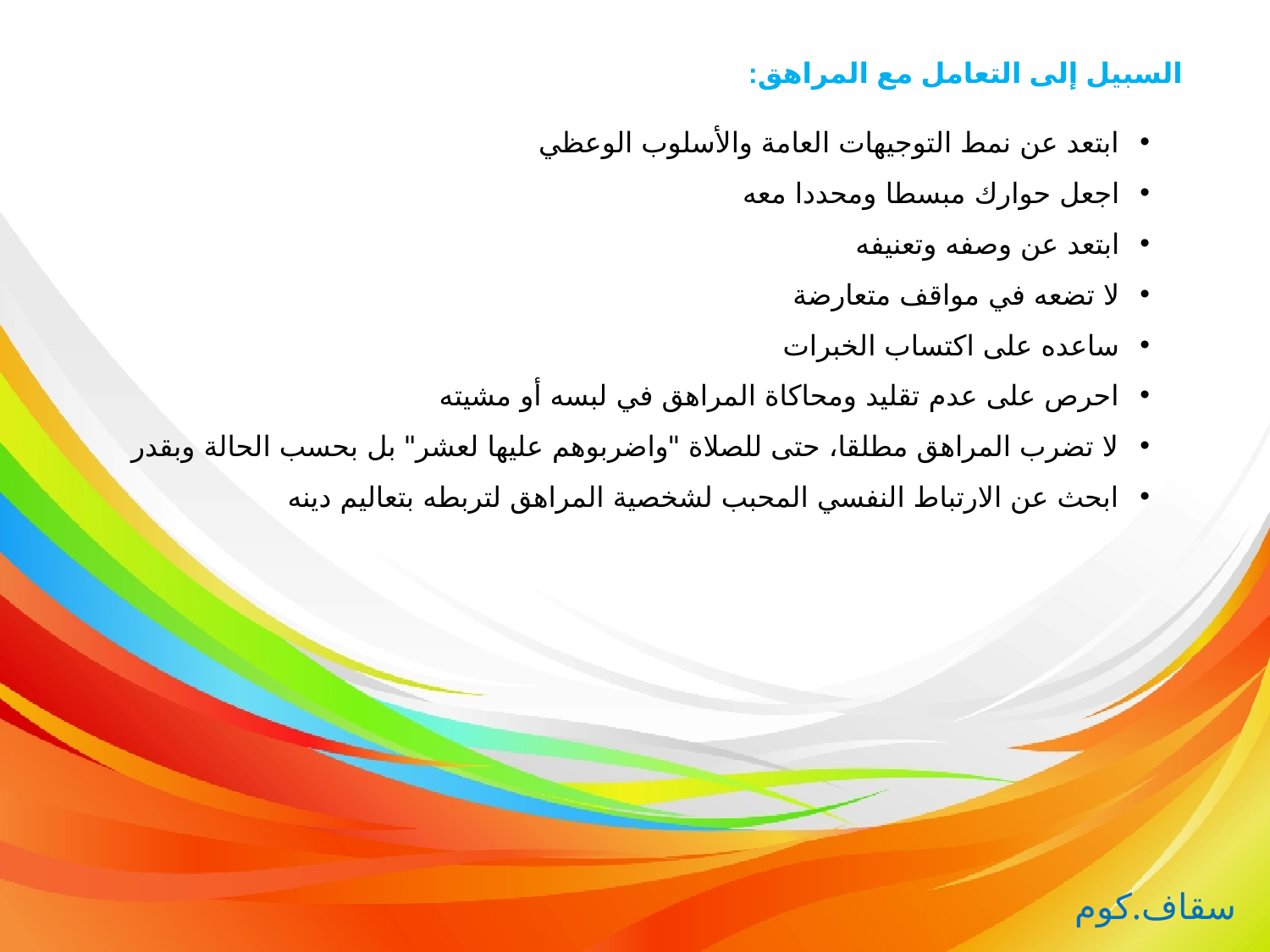

السبيل إلى التعامل مع المراهق:

ابتعد عن نمط التوجيهات العامة والأسلوب الوعظي
اجعل حوارك مبسطا ومحددا معه
ابتعد عن وصفه وتعنيفه
لا تضعه في مواقف متعارضة
ساعده على اكتساب الخبرات
احرص على عدم تقليد ومحاكاة المراهق في لبسه أو مشيته
لا تضرب المراهق مطلقا، حتى للصلاة "واضربوهم عليها لعشر" بل بحسب الحالة وبقدر
ابحث عن الارتباط النفسي المحبب لشخصية المراهق لتربطه بتعاليم دينه